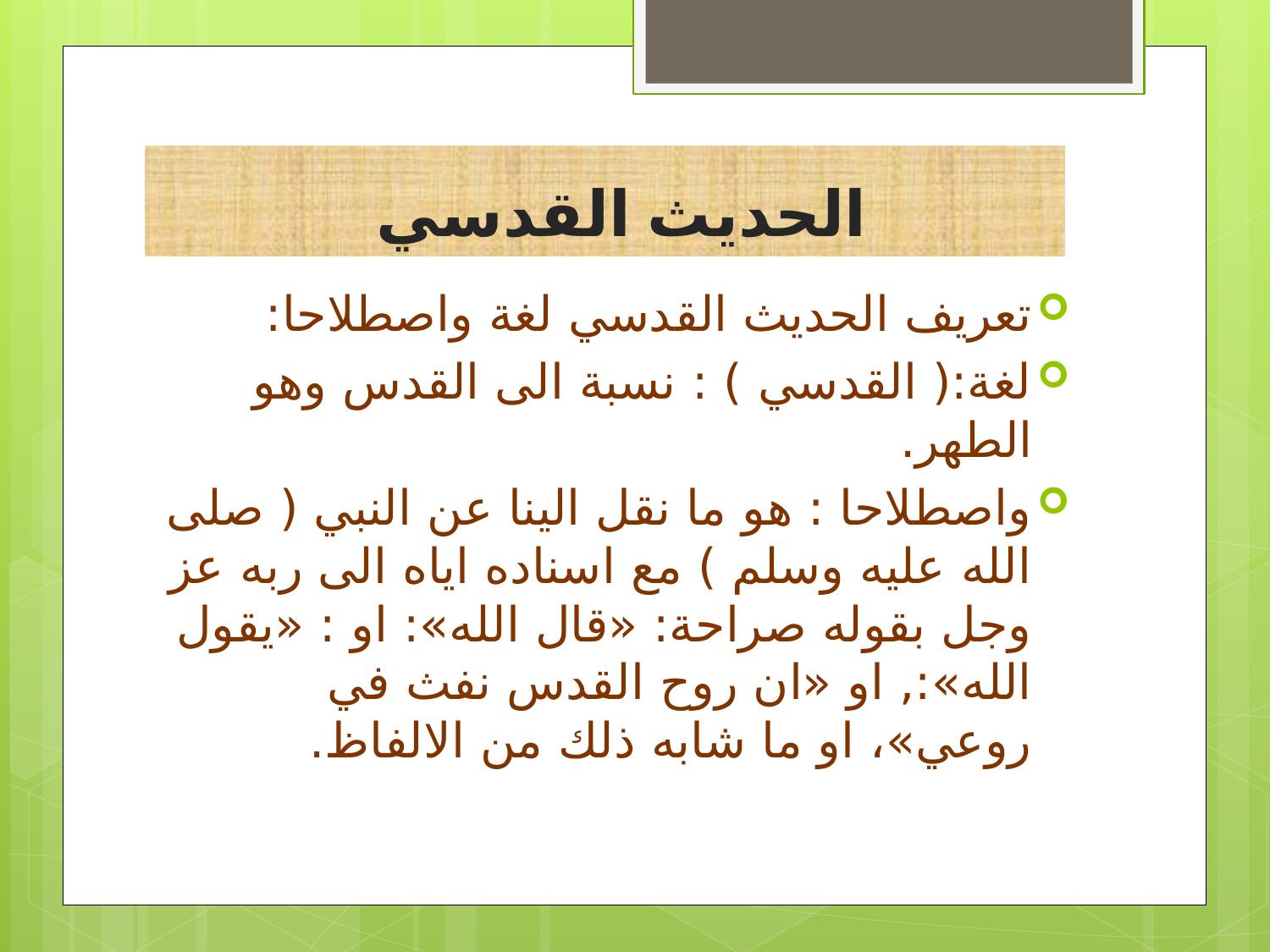

# الحديث القدسي
تعريف الحديث القدسي لغة واصطلاحا:
لغة:( القدسي ) : نسبة الى القدس وهو الطهر.
واصطلاحا : هو ما نقل الينا عن النبي ( صلى الله عليه وسلم ) مع اسناده اياه الى ربه عز وجل بقوله صراحة: «قال الله»: او : «يقول الله»:, او «ان روح القدس نفث في روعي»، او ما شابه ذلك من الالفاظ.